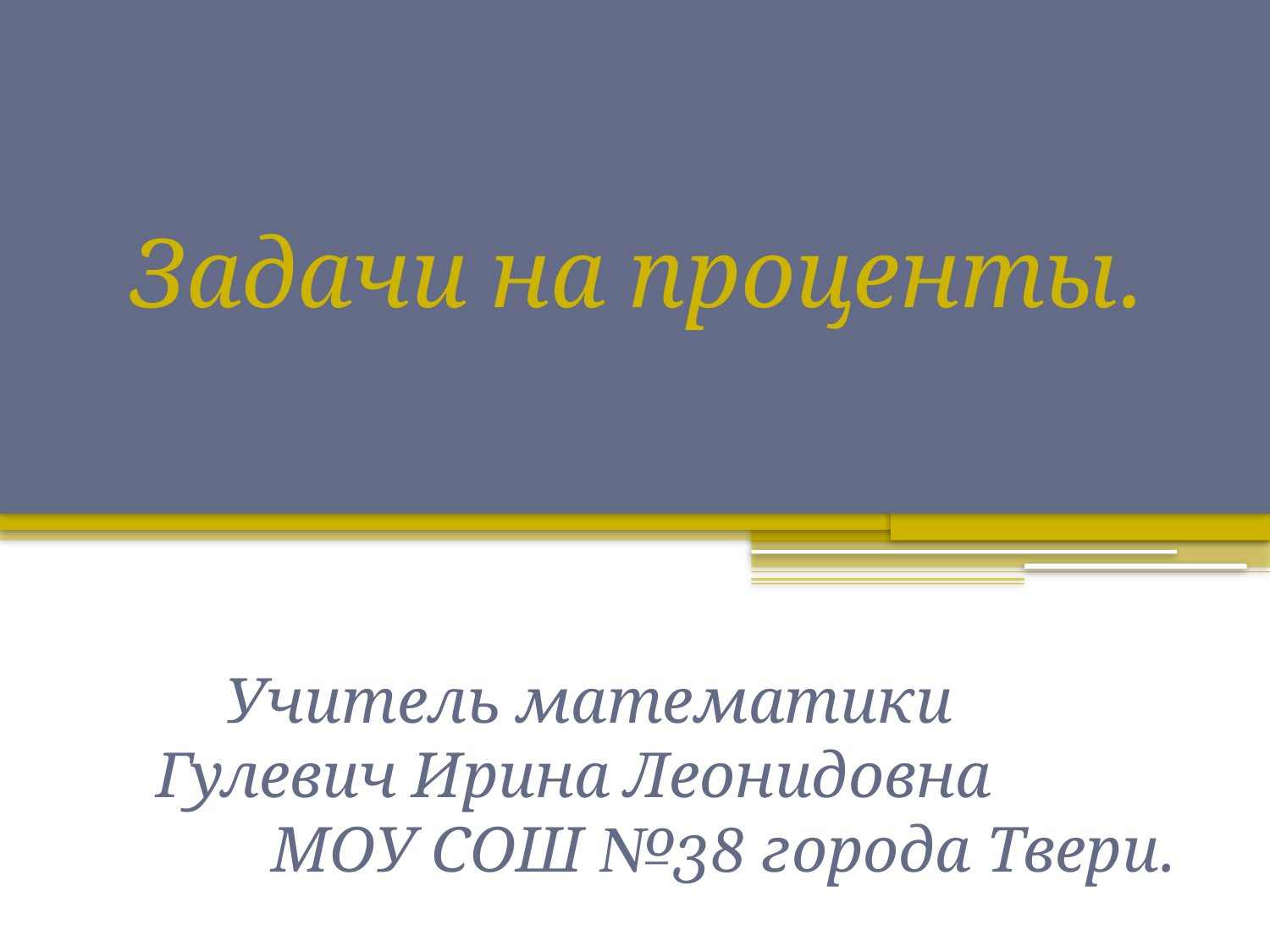

# Задачи на проценты.
Учитель математики           Гулевич Ирина Леонидовна                     МОУ СОШ №38 города Твери.